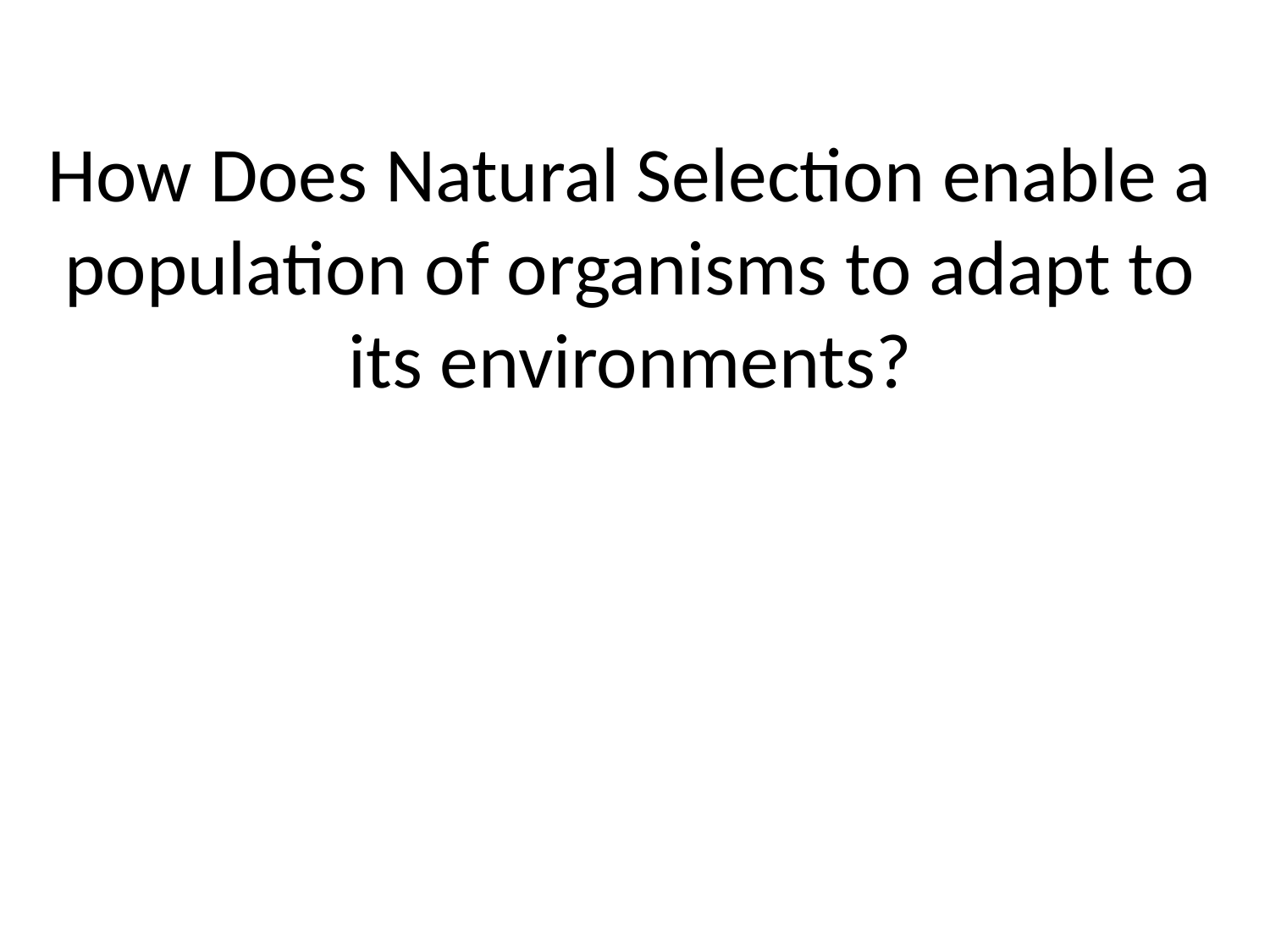

# How Does Natural Selection enable a population of organisms to adapt to its environments?